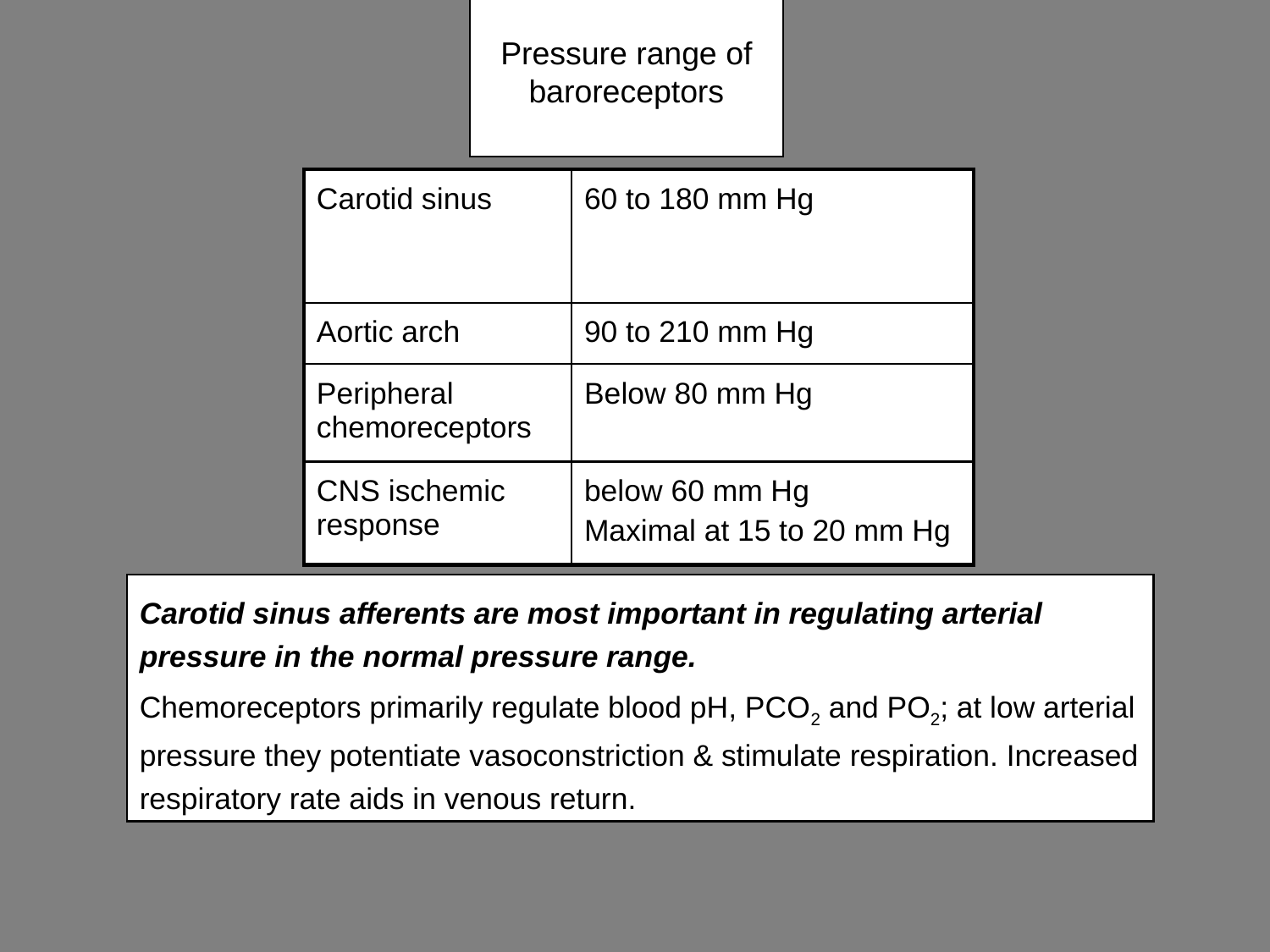

# Pressure range of baroreceptors
| Carotid sinus | 60 to 180 mm Hg |
| --- | --- |
| Aortic arch | 90 to 210 mm Hg |
| Peripheral chemoreceptors | Below 80 mm Hg |
| CNS ischemic response | below 60 mm Hg Maximal at 15 to 20 mm Hg |
Carotid sinus afferents are most important in regulating arterial pressure in the normal pressure range.
Chemoreceptors primarily regulate blood pH, PCO2 and PO2; at low arterial pressure they potentiate vasoconstriction & stimulate respiration. Increased respiratory rate aids in venous return.